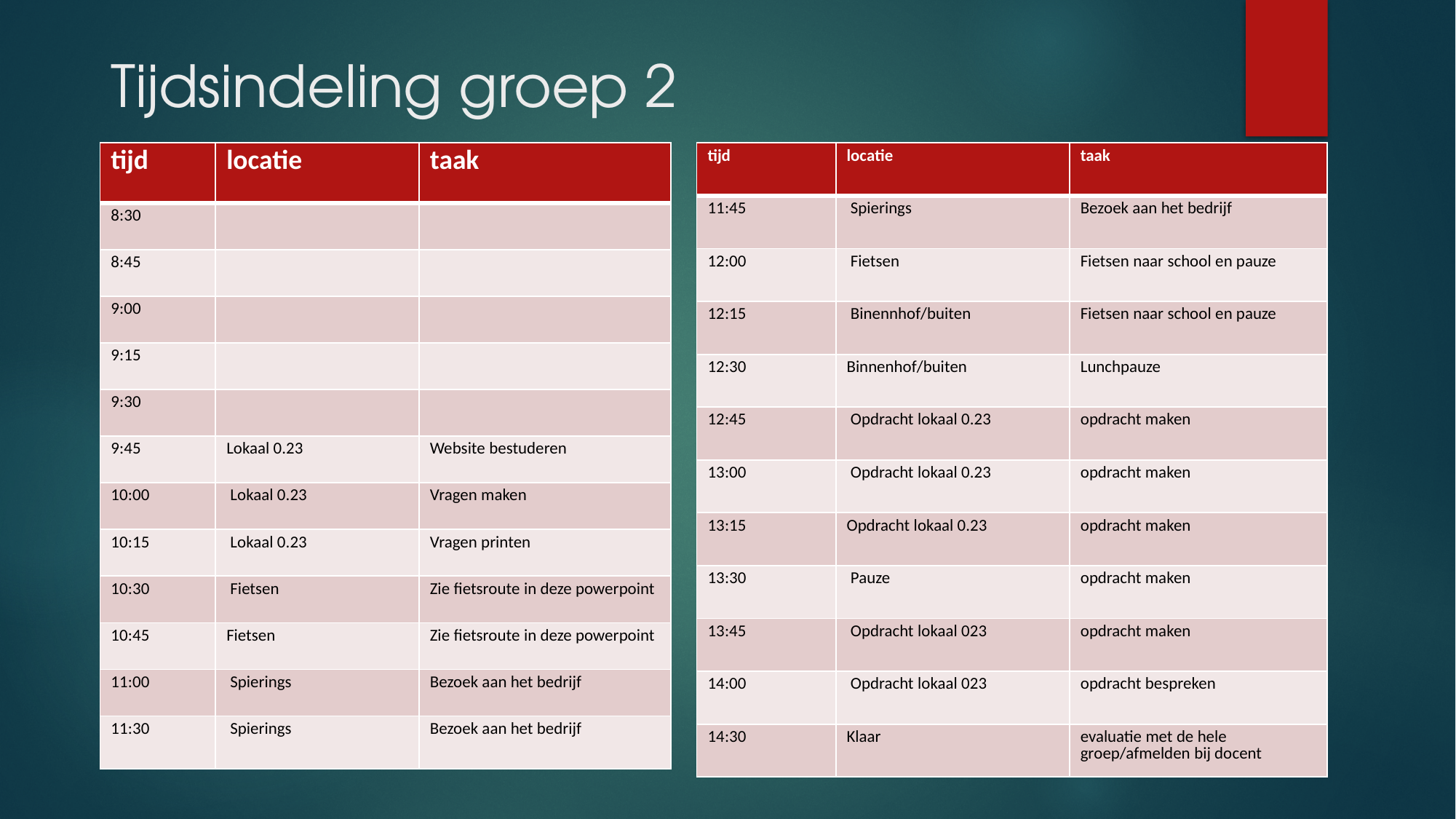

# Tijdsindeling groep 2
| tijd | locatie | taak |
| --- | --- | --- |
| 11:45 | Spierings | Bezoek aan het bedrijf |
| 12:00 | Fietsen | Fietsen naar school en pauze |
| 12:15 | Binennhof/buiten | Fietsen naar school en pauze |
| 12:30 | Binnenhof/buiten | Lunchpauze |
| 12:45 | Opdracht lokaal 0.23 | opdracht maken |
| 13:00 | Opdracht lokaal 0.23 | opdracht maken |
| 13:15 | Opdracht lokaal 0.23 | opdracht maken |
| 13:30 | Pauze | opdracht maken |
| 13:45 | Opdracht lokaal 023 | opdracht maken |
| 14:00 | Opdracht lokaal 023 | opdracht bespreken |
| 14:30 | Klaar | evaluatie met de hele groep/afmelden bij docent |
| tijd | locatie | taak |
| --- | --- | --- |
| 8:30 |  |  |
| 8:45 |  |  |
| 9:00 |  |  |
| 9:15 |  |  |
| 9:30 |  |  |
| 9:45 | Lokaal 0.23 | Website bestuderen |
| 10:00 | Lokaal 0.23 | Vragen maken |
| 10:15 | Lokaal 0.23 | Vragen printen |
| 10:30 | Fietsen | Zie fietsroute in deze powerpoint |
| 10:45 | Fietsen | Zie fietsroute in deze powerpoint |
| 11:00 | Spierings | Bezoek aan het bedrijf |
| 11:30 | Spierings | Bezoek aan het bedrijf |